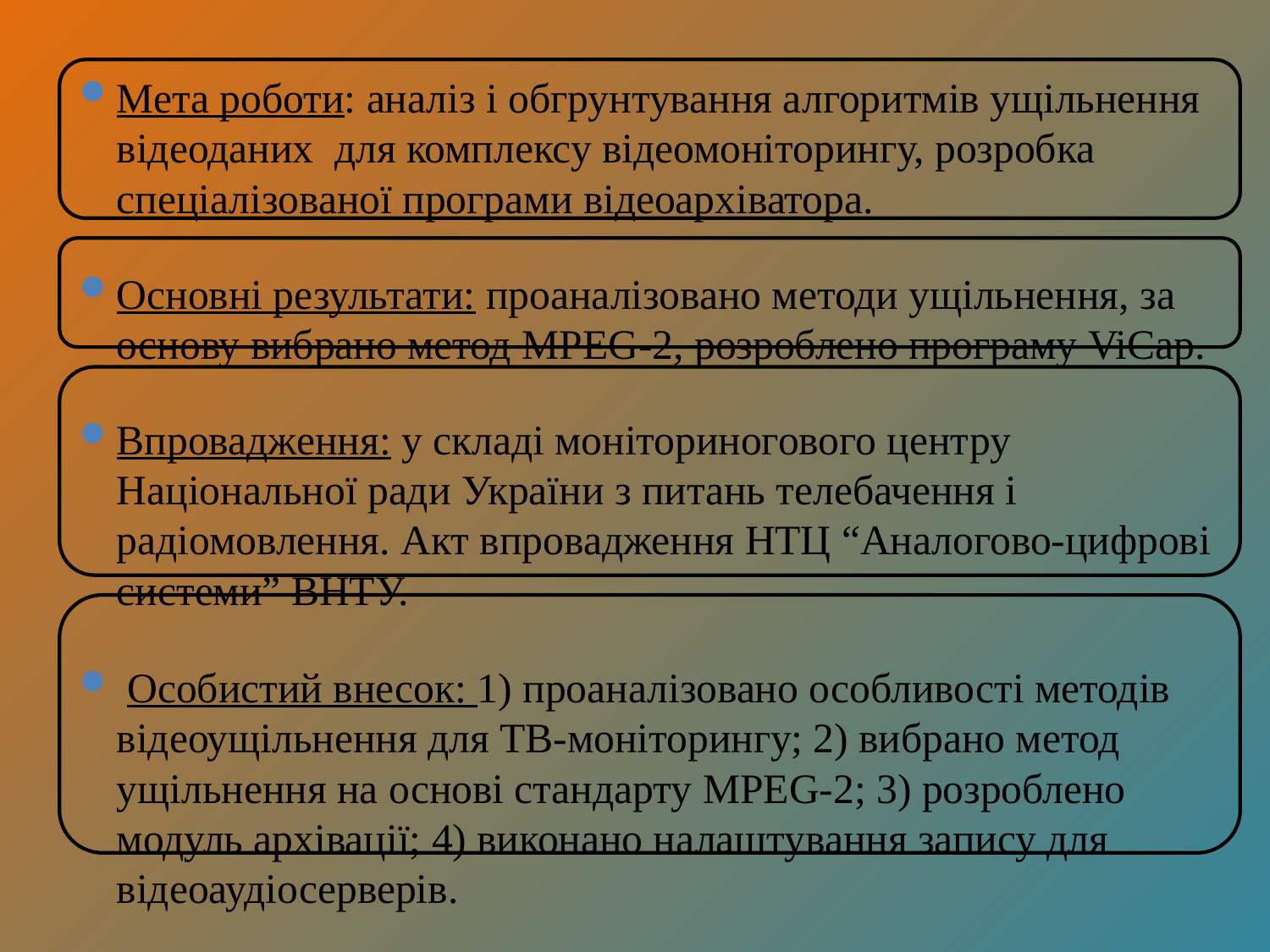

Мета роботи: аналіз і обгрунтування алгоритмів ущільнення відеоданих  для комплексу відеомоніторингу, розробка спеціалізованої програми відеоархіватора.

Основні результати: проаналізовано методи ущільнення, за основу вибрано метод MPEG-2, розроблено програму ViCap.

Впровадження: у складі моніториногового центру Національної ради України з питань телебачення і радіомовлення. Акт впровадження НТЦ “Аналогово-цифрові системи” ВНТУ.

 Особистий внесок: 1) проаналізовано особливості методів відеоущільнення для ТВ-моніторингу; 2) вибрано метод ущільнення на основі стандарту MPEG-2; 3) розроблено модуль архівації; 4) виконано налаштування запису для відеоаудіосерверів.